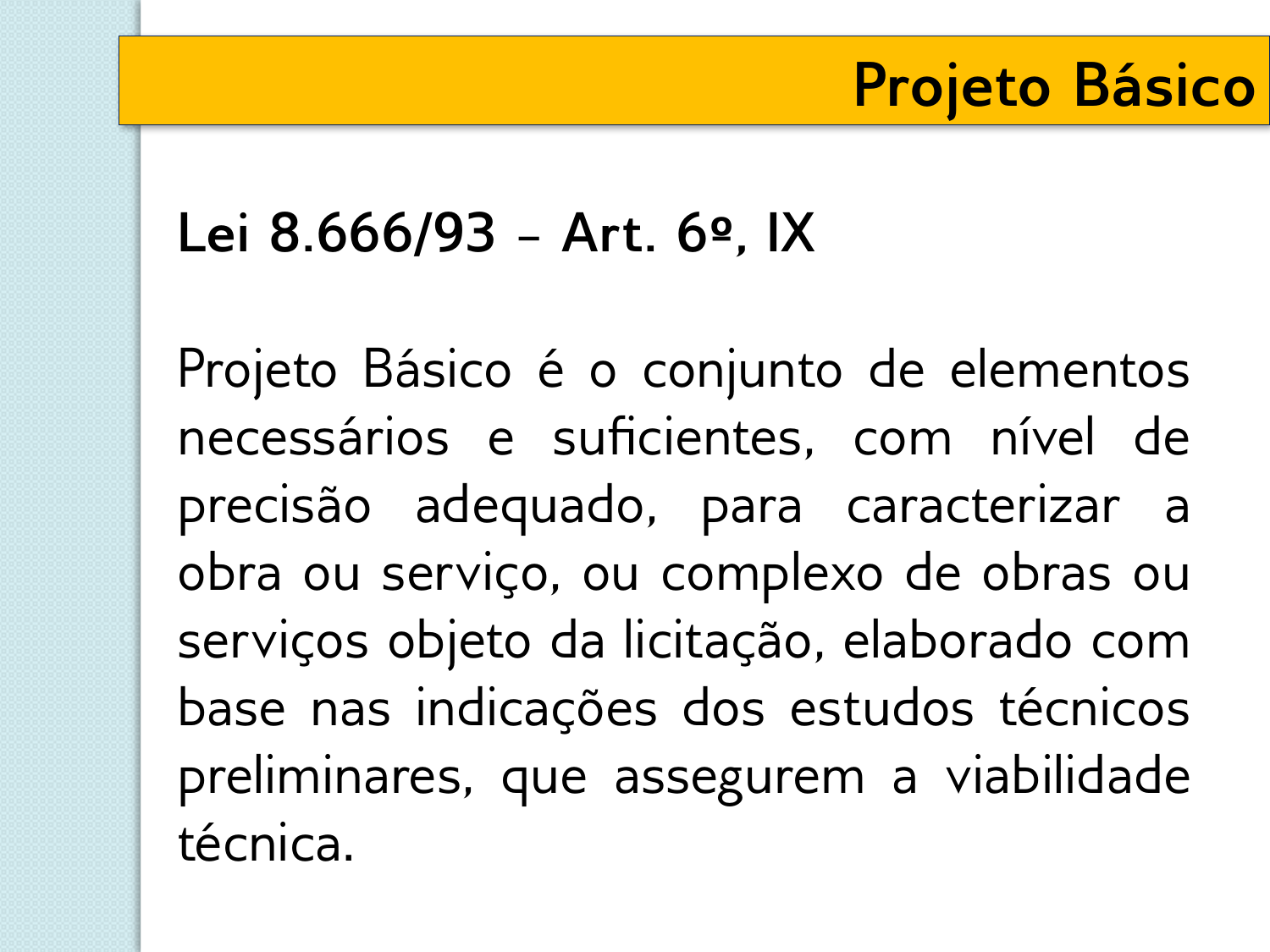

Projeto Básico

Lei 8.666/93 – Art. 6º, IX

Projeto Básico é o conjunto de elementos necessários e suficientes, com nível de precisão adequado, para caracterizar a obra ou serviço, ou complexo de obras ou serviços objeto da licitação, elaborado com base nas indicações dos estudos técnicos preliminares, que assegurem a viabilidade técnica.